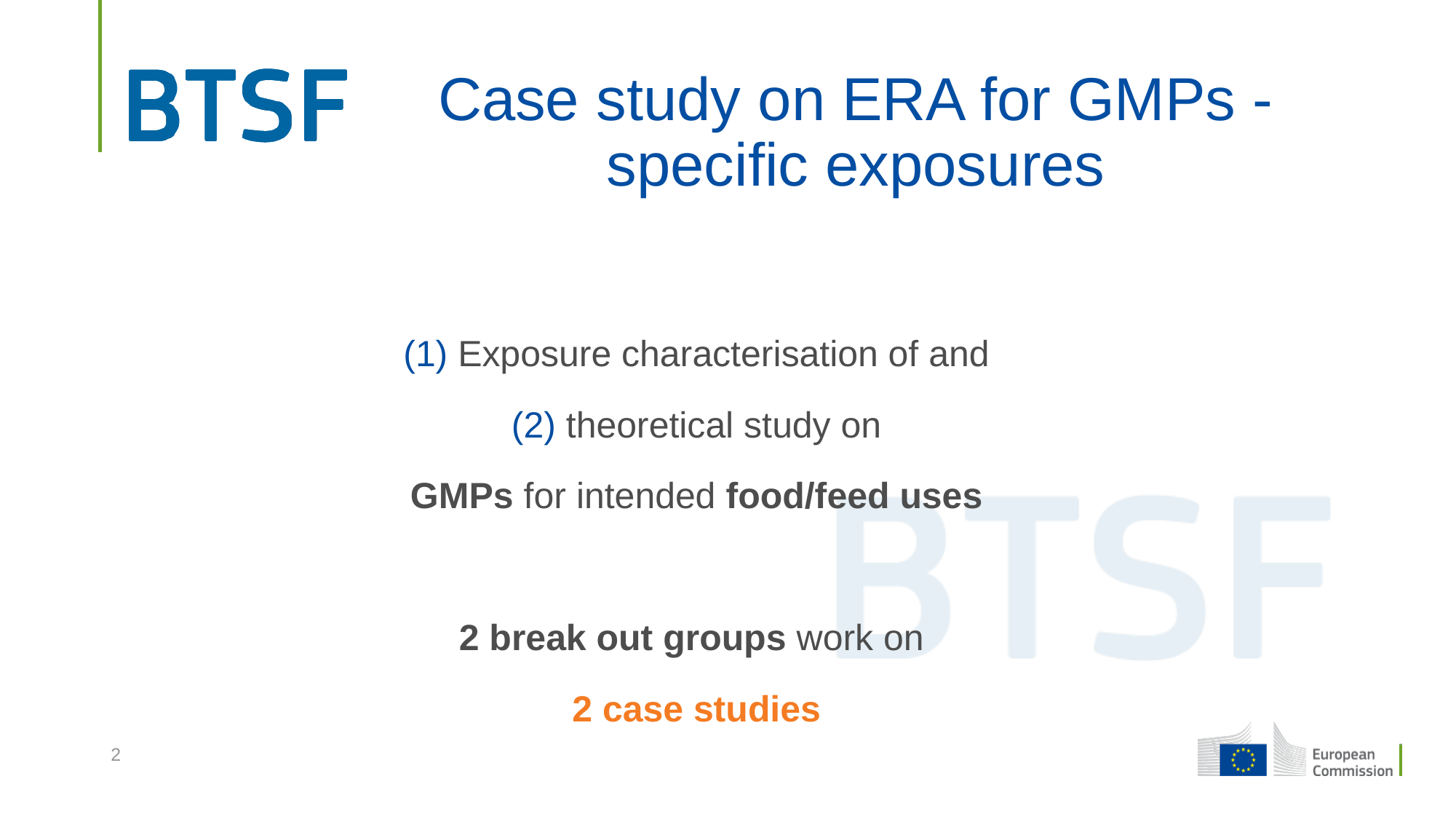

# Case study on ERA for GMPs - specific exposures
Exposure characterisation of and
theoretical study on
GMPs for intended food/feed uses

2 break out groups work on
2 case studies

2